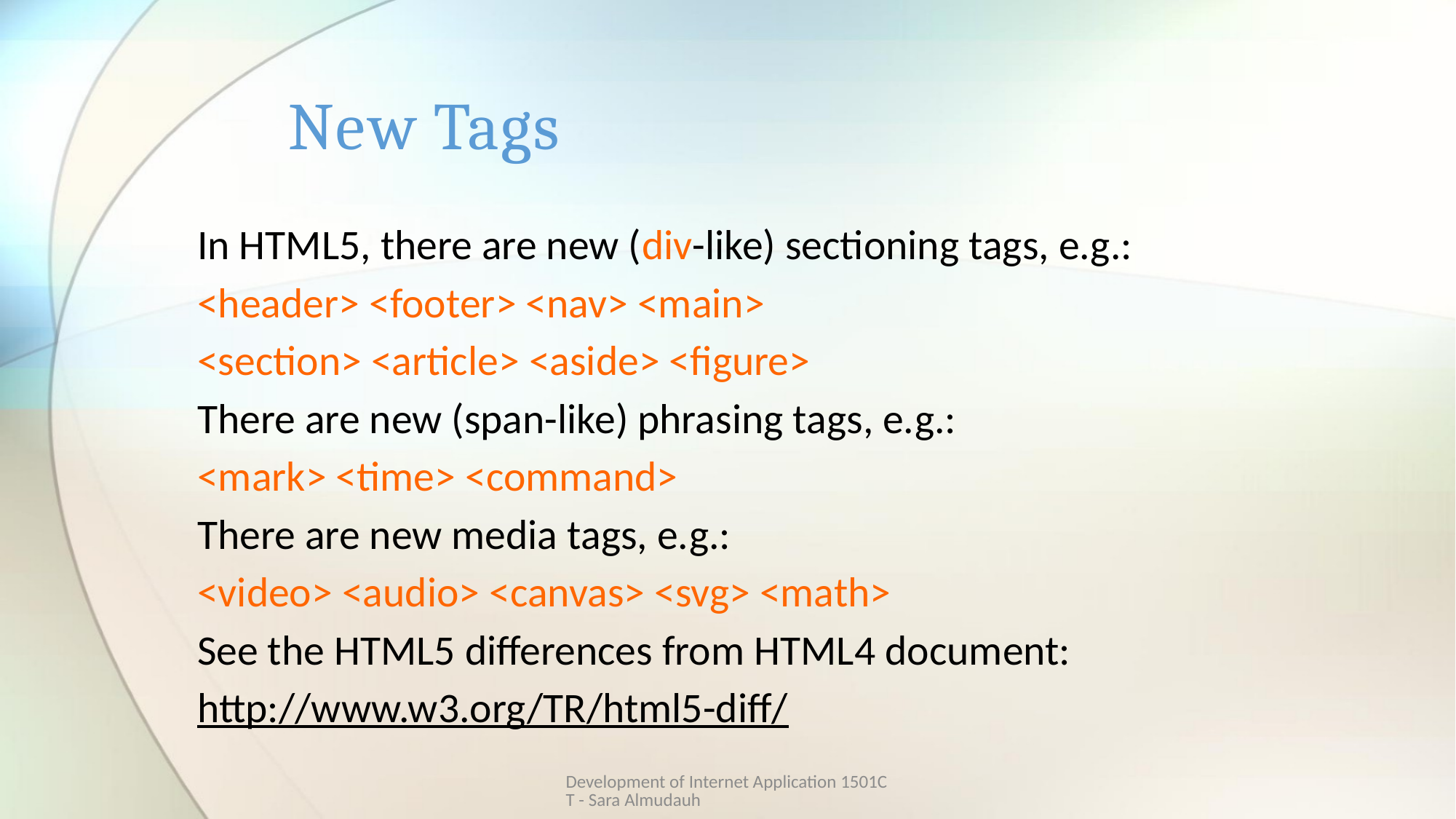

# New Tags
In HTML5, there are new (div-like) sectioning tags, e.g.:
<header> <footer> <nav> <main>
<section> <article> <aside> <figure>
There are new (span-like) phrasing tags, e.g.:
<mark> <time> <command>
There are new media tags, e.g.:
<video> <audio> <canvas> <svg> <math>
See the HTML5 differences from HTML4 document:
http://www.w3.org/TR/html5-diff/

Development of Internet Application 1501CT - Sara Almudauh